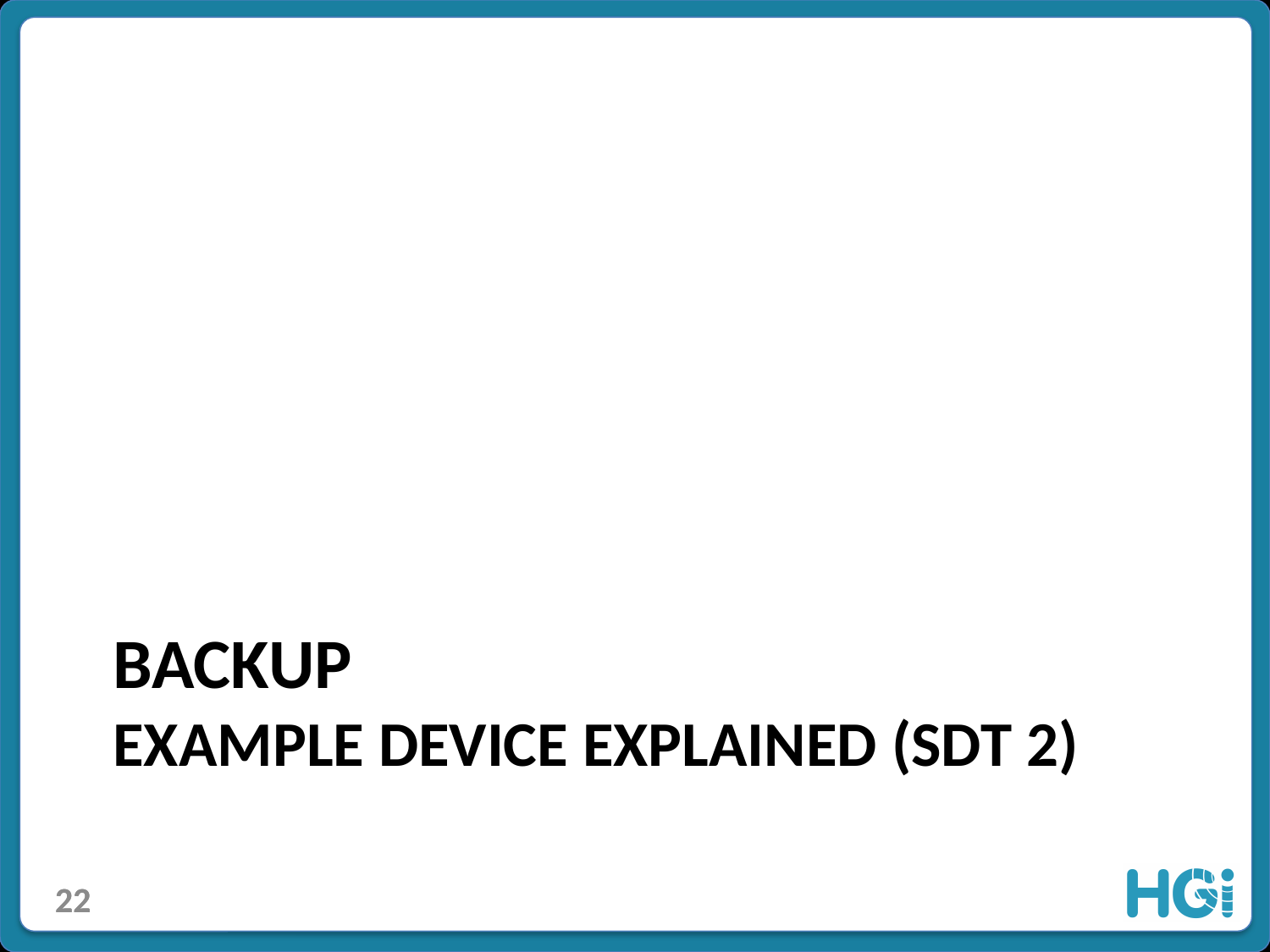

# Backup Example Device Explained (SDT 2)